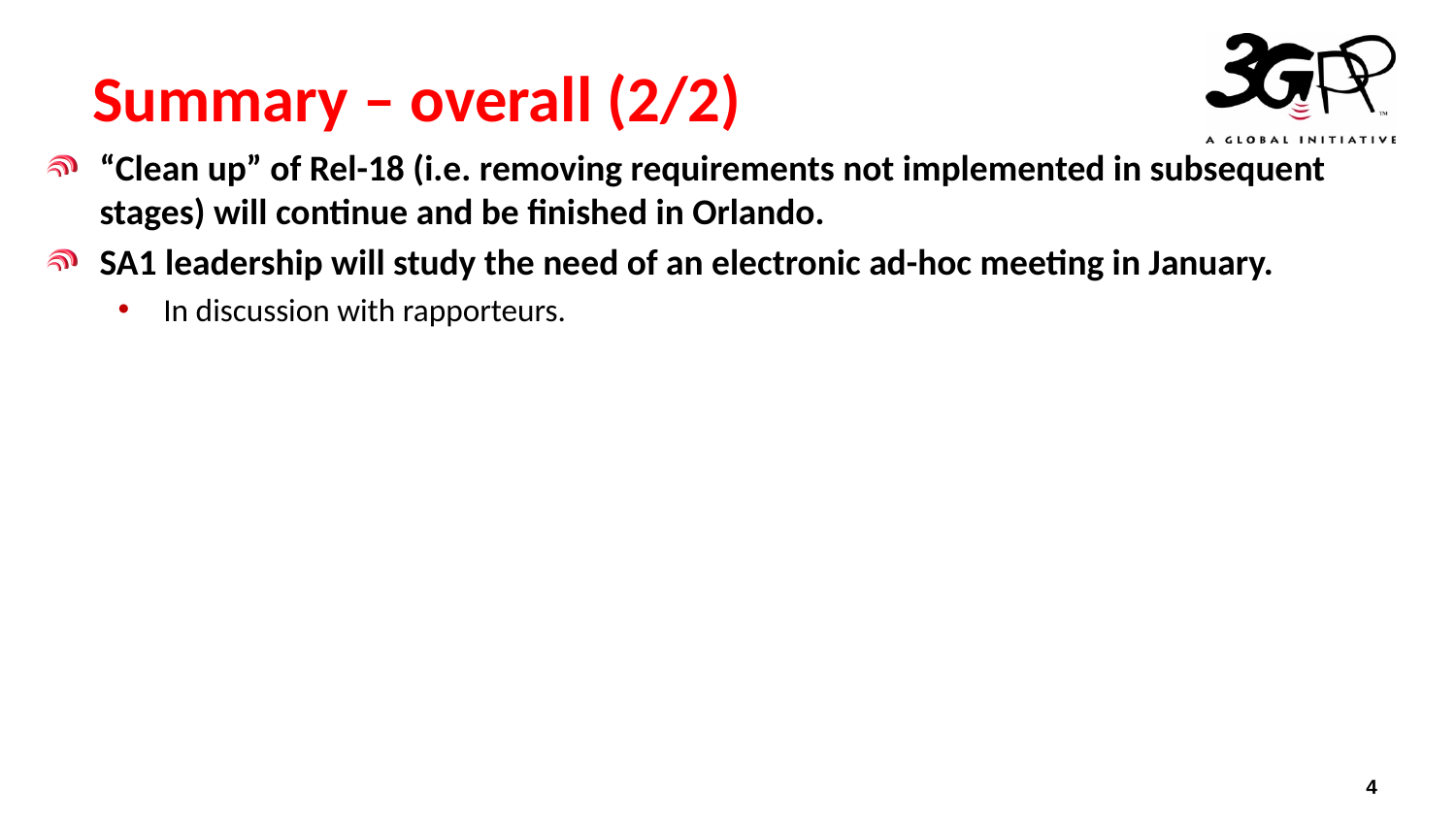

# Summary – overall (2/2)
“Clean up” of Rel-18 (i.e. removing requirements not implemented in subsequent stages) will continue and be finished in Orlando.
SA1 leadership will study the need of an electronic ad-hoc meeting in January.
In discussion with rapporteurs.